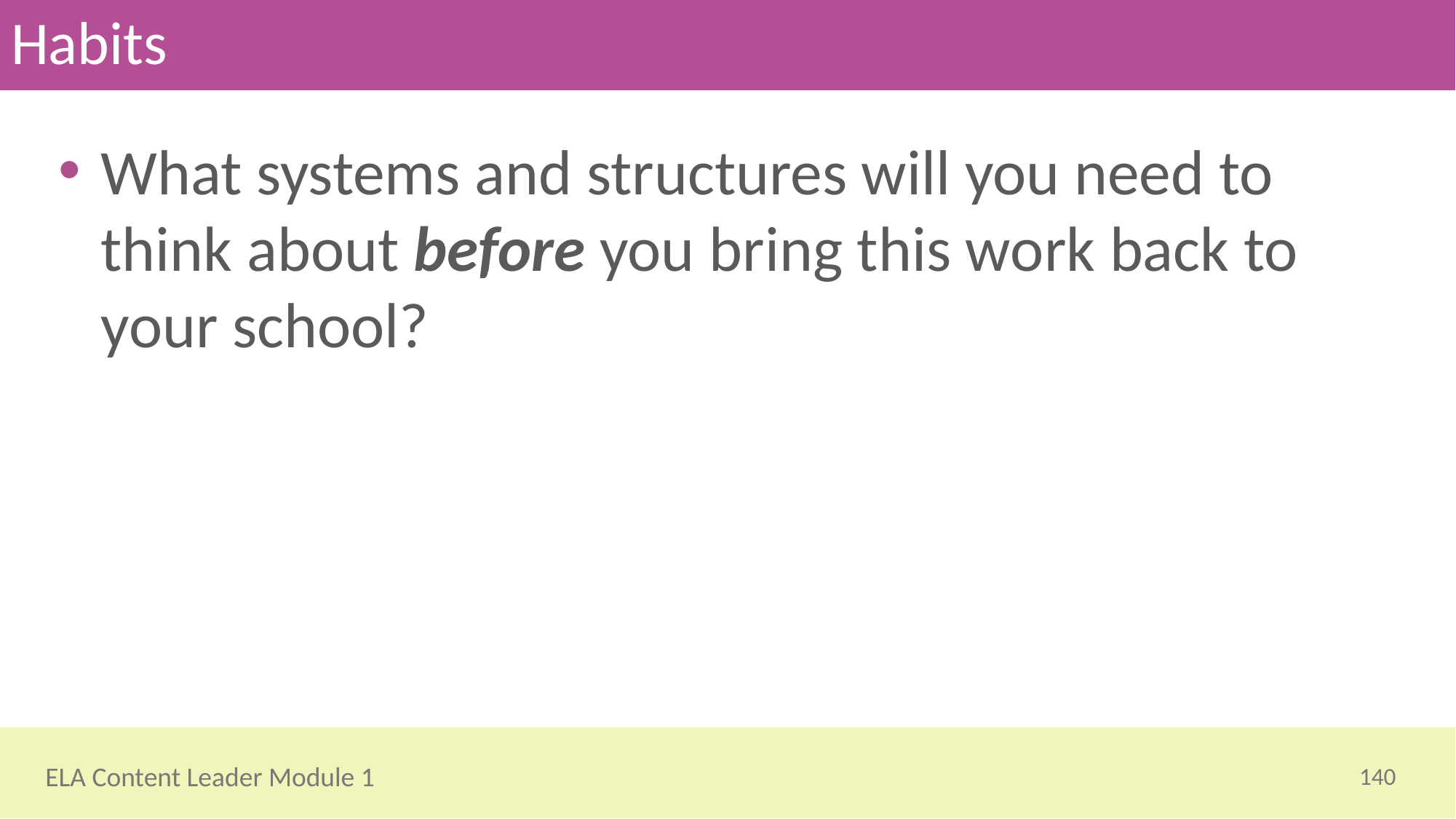

# Habits
What systems and structures will you need to think about before you bring this work back to your school?
140